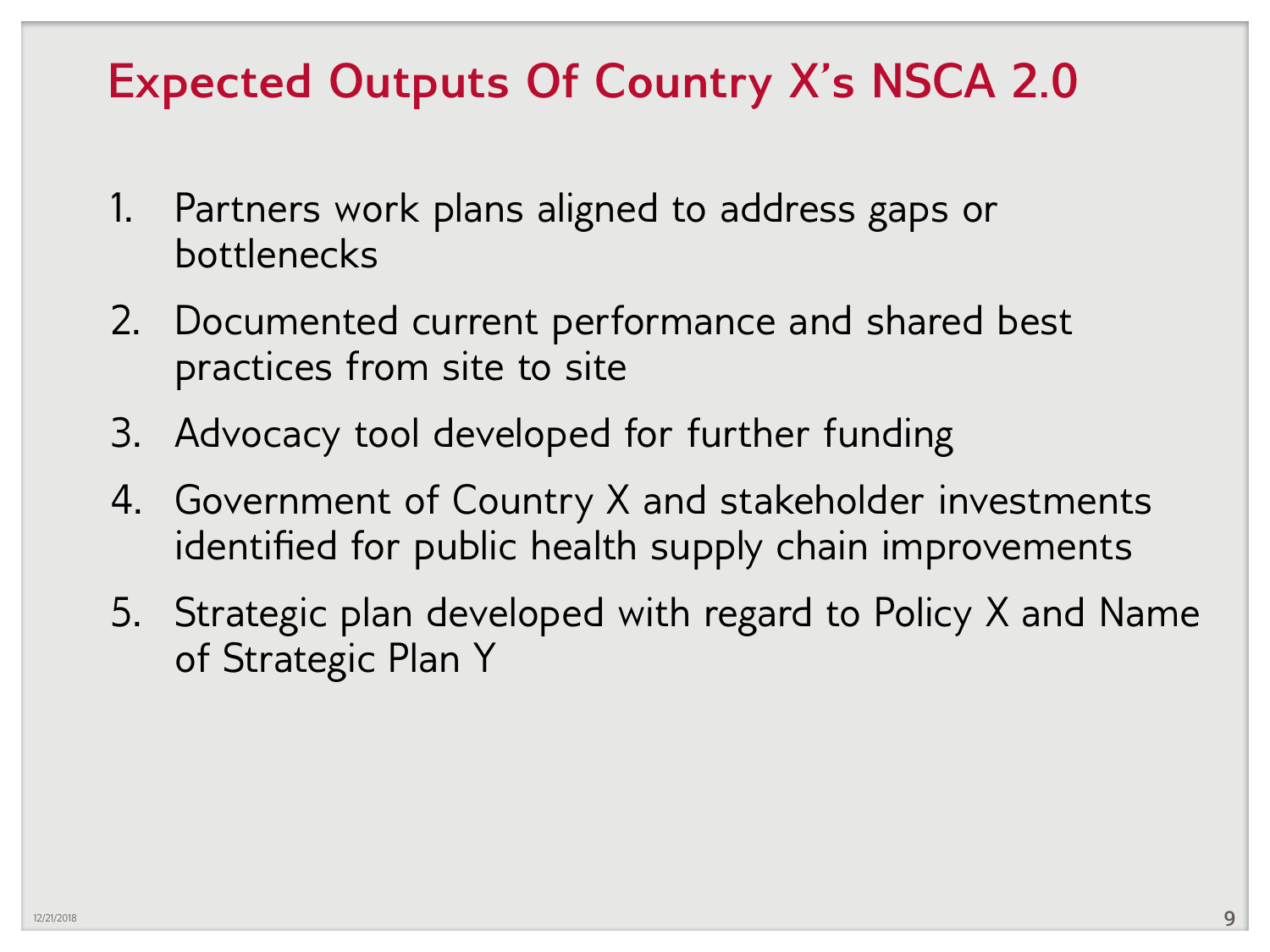

Expected Outputs Of Country X’s NSCA 2.0
Partners work plans aligned to address gaps or bottlenecks
Documented current performance and shared best practices from site to site
Advocacy tool developed for further funding
Government of Country X and stakeholder investments identified for public health supply chain improvements
Strategic plan developed with regard to Policy X and Name of Strategic Plan Y

12/21/2018
9